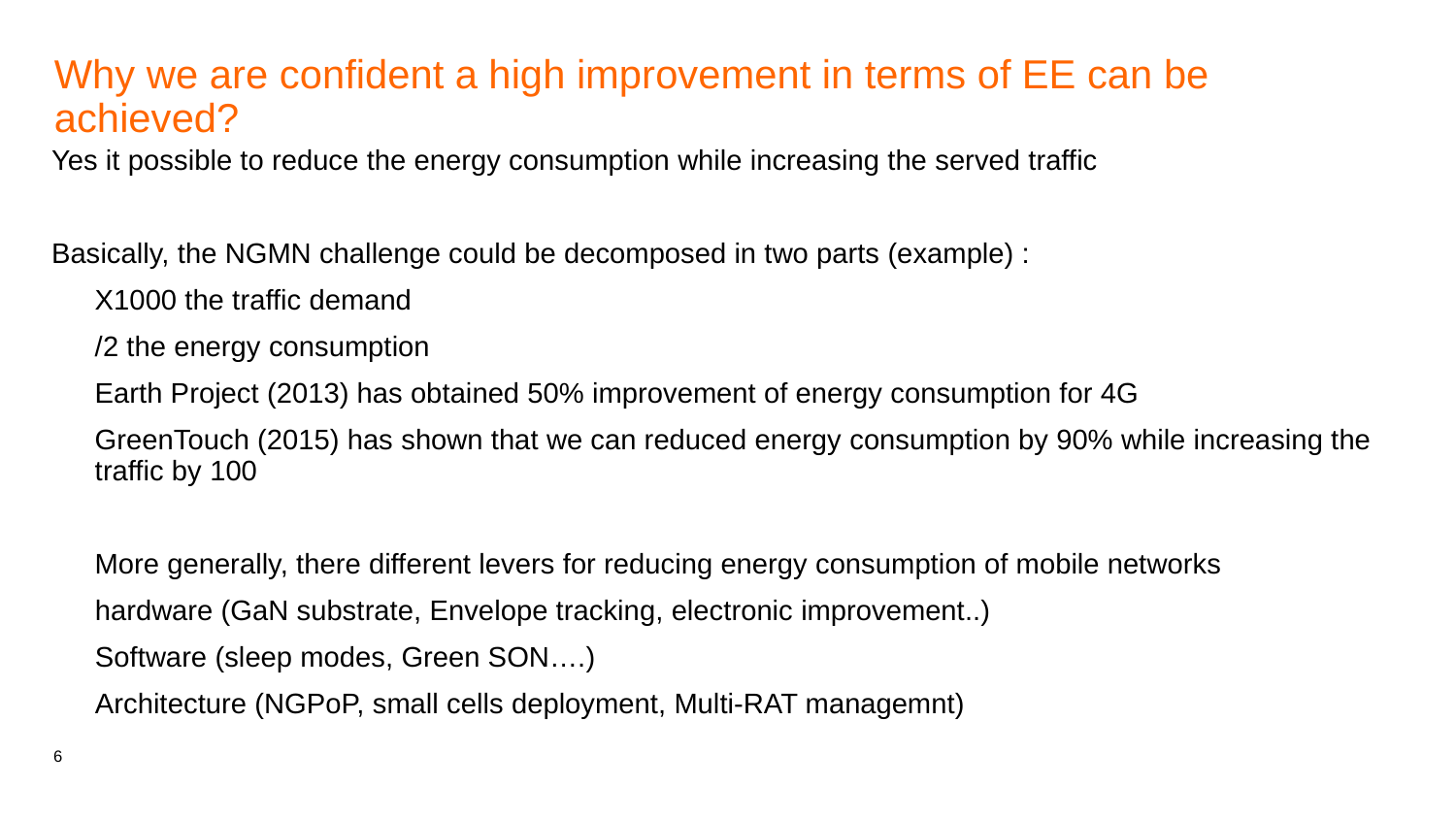

# Why we are confident a high improvement in terms of EE can be achieved?
Yes it possible to reduce the energy consumption while increasing the served traffic

Basically, the NGMN challenge could be decomposed in two parts (example) :
X1000 the traffic demand
/2 the energy consumption
Earth Project (2013) has obtained 50% improvement of energy consumption for 4G
GreenTouch (2015) has shown that we can reduced energy consumption by 90% while increasing the traffic by 100

More generally, there different levers for reducing energy consumption of mobile networks
hardware (GaN substrate, Envelope tracking, electronic improvement..)
Software (sleep modes, Green SON….)
Architecture (NGPoP, small cells deployment, Multi-RAT managemnt)